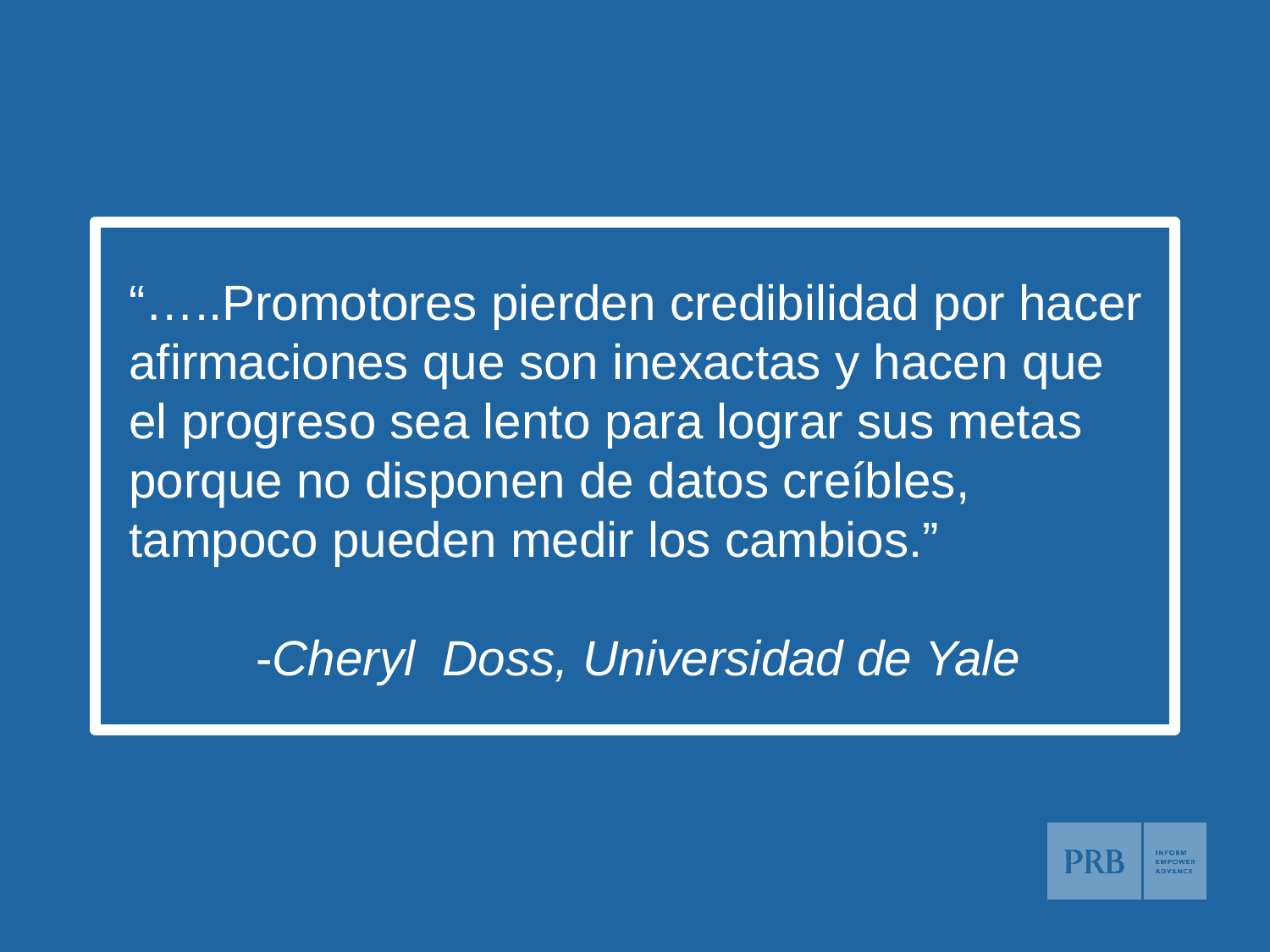

“…..Promotores pierden credibilidad por hacer afirmaciones que son inexactas y hacen que el progreso sea lento para lograr sus metas porque no disponen de datos creíbles, tampoco pueden medir los cambios.”

	-Cheryl  Doss, Universidad de Yale